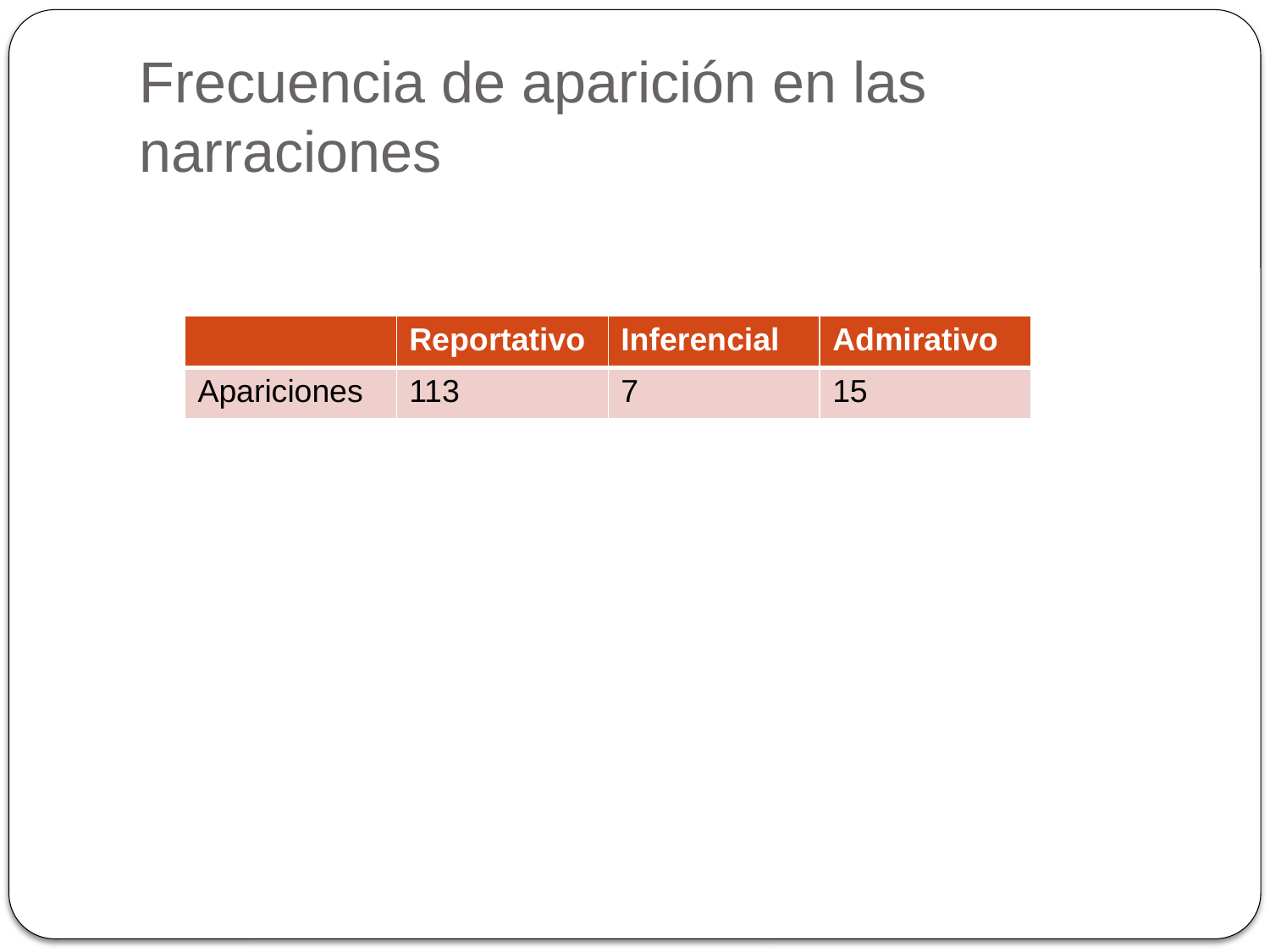

# Frecuencia de aparición en las narraciones

|  | Reportativo | Inferencial | Admirativo |
| --- | --- | --- | --- |
| Apariciones | 113 | 7 | 15 |